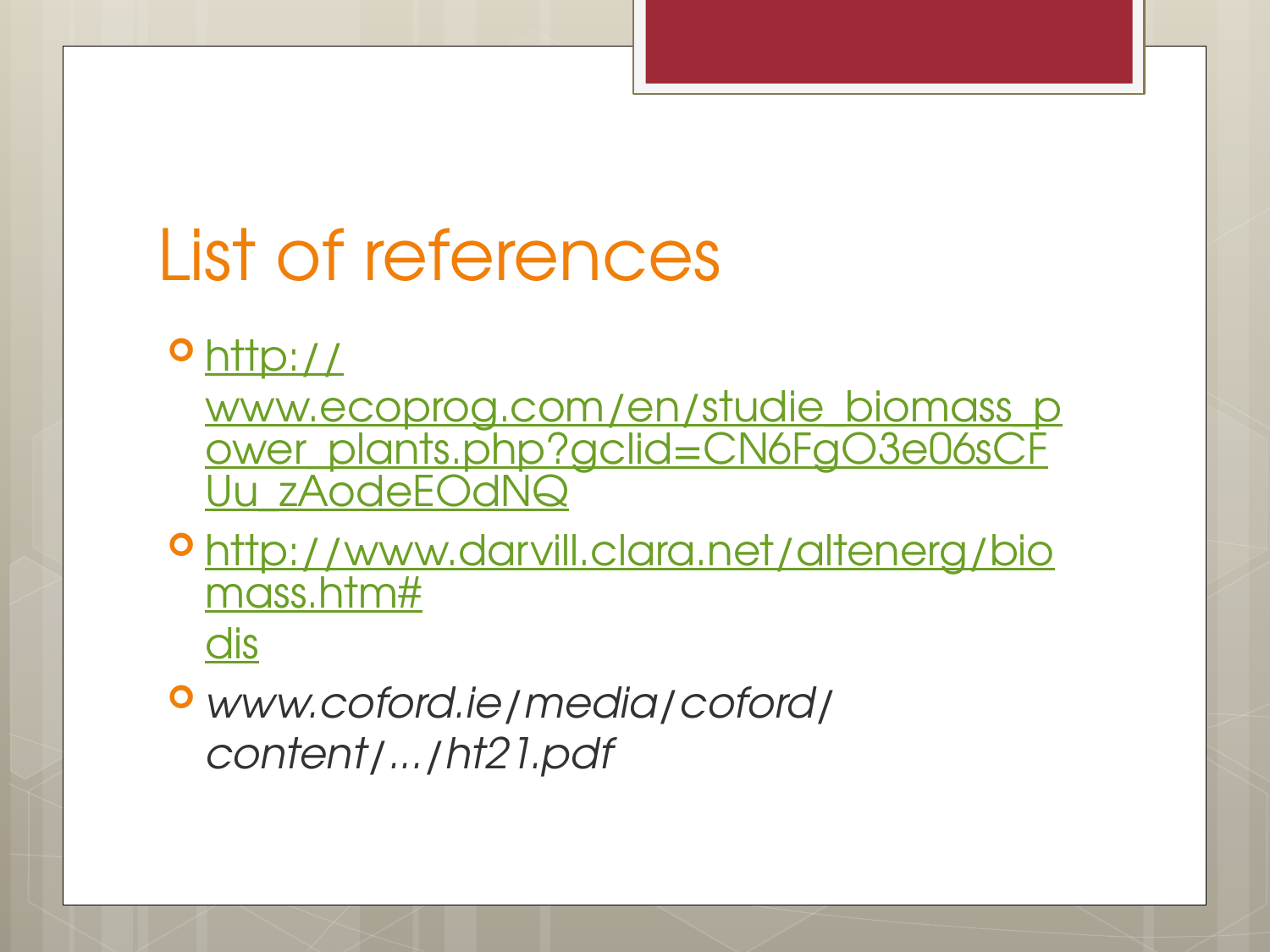

# List of references
http://www.ecoprog.com/en/studie_biomass_power_plants.php?gclid=CN6FgO3e06sCFUu_zAodeEOdNQ
http://www.darvill.clara.net/altenerg/biomass.htm#dis
www.coford.ie/media/coford/content/.../ht21.pdf